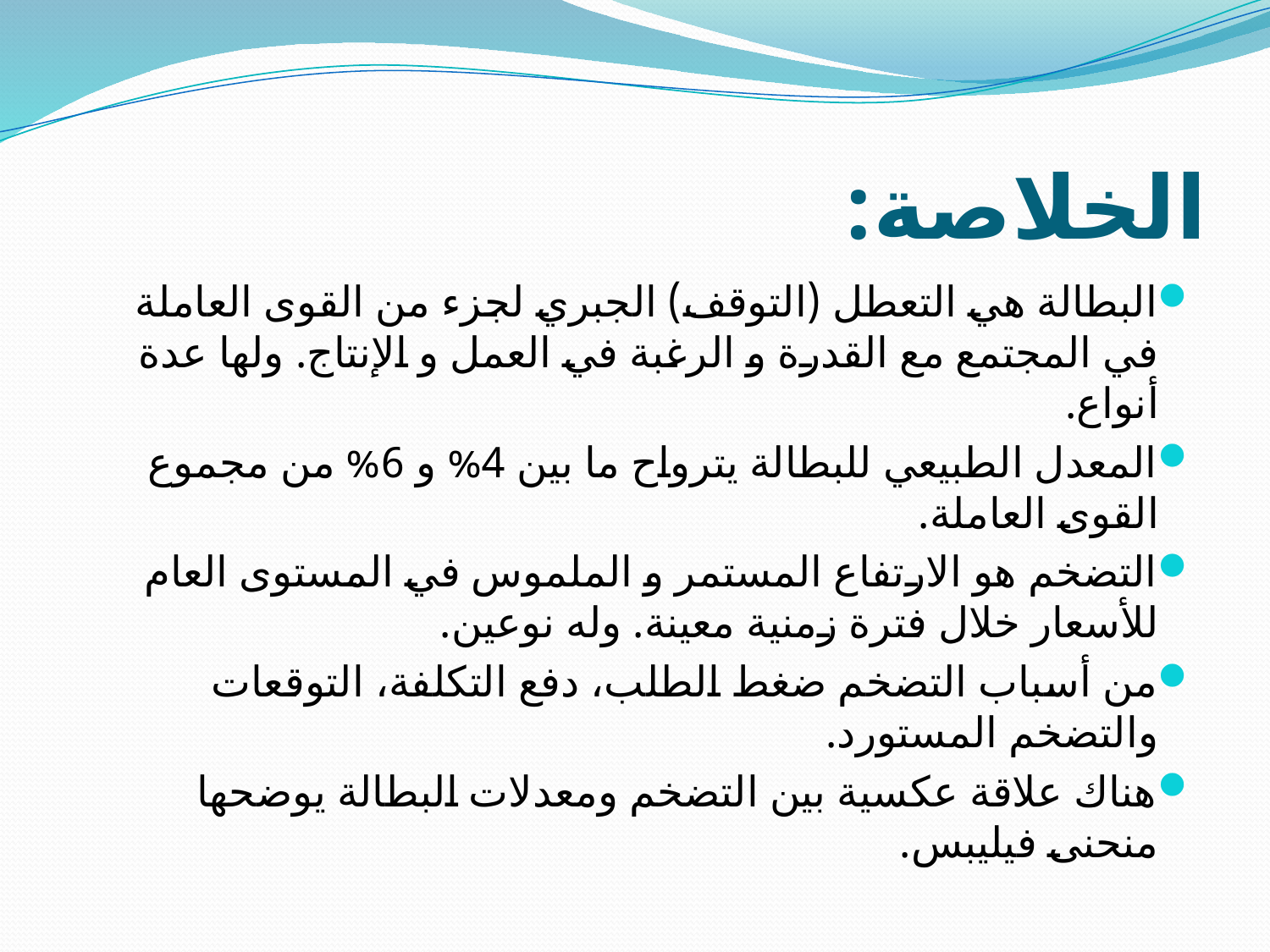

# الخلاصة:
البطالة هي التعطل (التوقف) الجبري لجزء من القوى العاملة في المجتمع مع القدرة و الرغبة في العمل و الإنتاج. ولها عدة أنواع.
المعدل الطبيعي للبطالة يترواح ما بين 4% و 6% من مجموع القوى العاملة.
التضخم هو الارتفاع المستمر و الملموس في المستوى العام للأسعار خلال فترة زمنية معينة. وله نوعين.
من أسباب التضخم ضغط الطلب، دفع التكلفة، التوقعات والتضخم المستورد.
هناك علاقة عكسية بين التضخم ومعدلات البطالة يوضحها منحنى فيليبس.